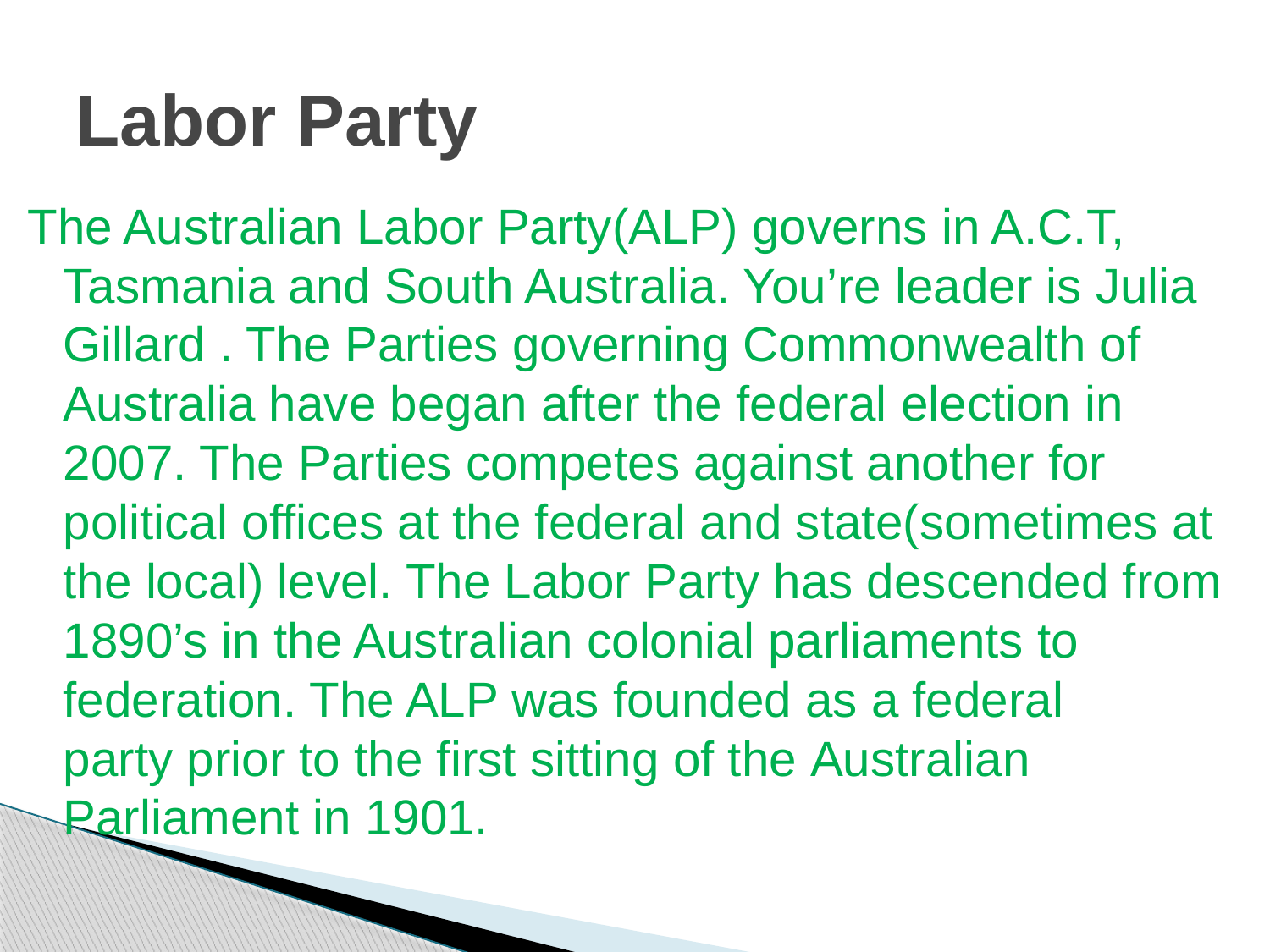

# Labor Party
The Australian Labor Party(ALP) governs in A.C.T,  Tasmania and South Australia. You’re leader is Julia Gillard . The Parties governing Commonwealth of Australia have began after the federal election in 2007. The Parties competes against another for political offices at the federal and state(sometimes at the local) level. The Labor Party has descended from 1890’s in the Australian colonial parliaments to federation. The ALP was founded as a federal party prior to the first sitting of the Australian Parliament in 1901.